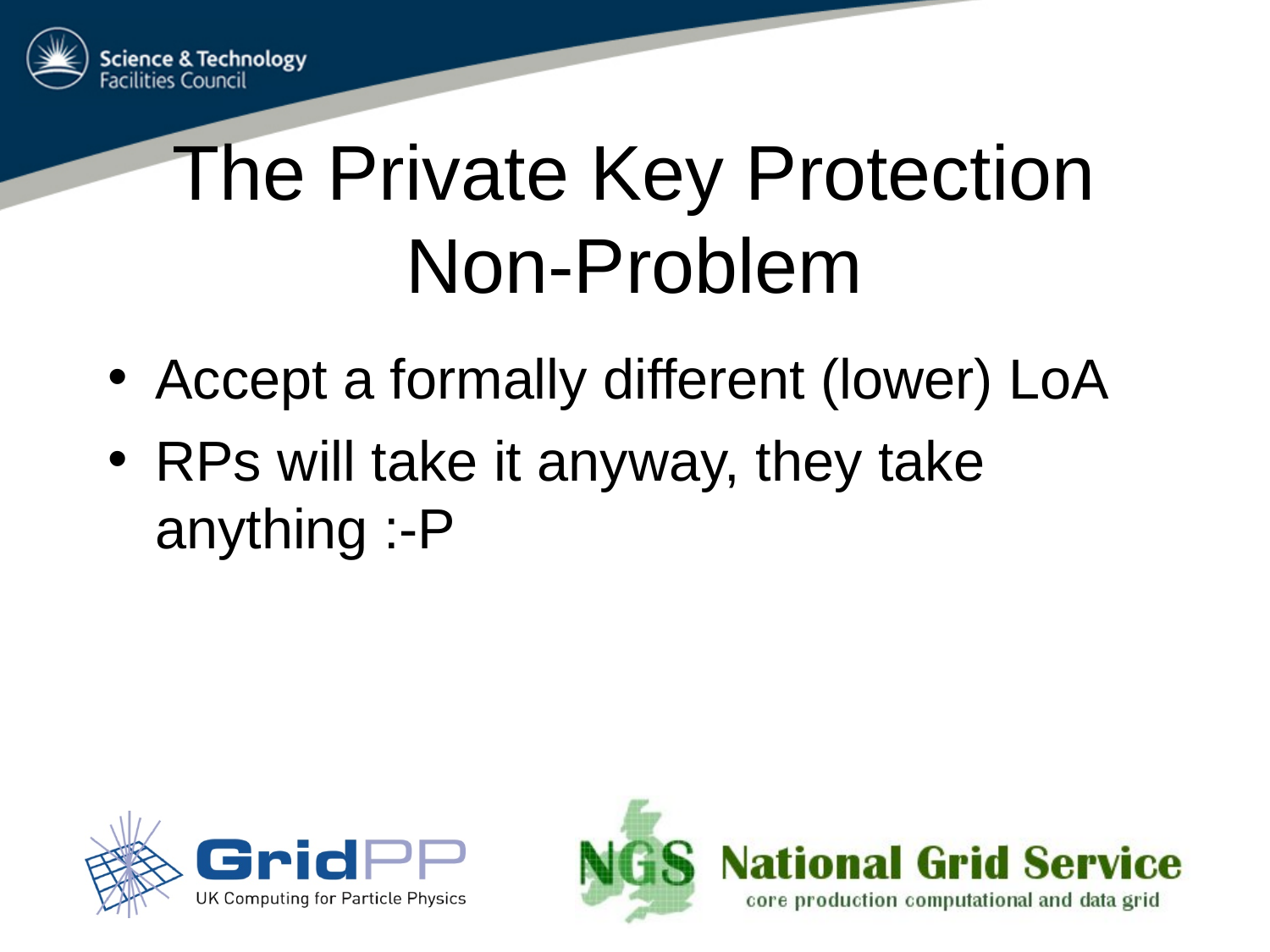

# The Private Key Protection Non-Problem
Accept a formally different (lower) LoA
RPs will take it anyway, they take anything :-P